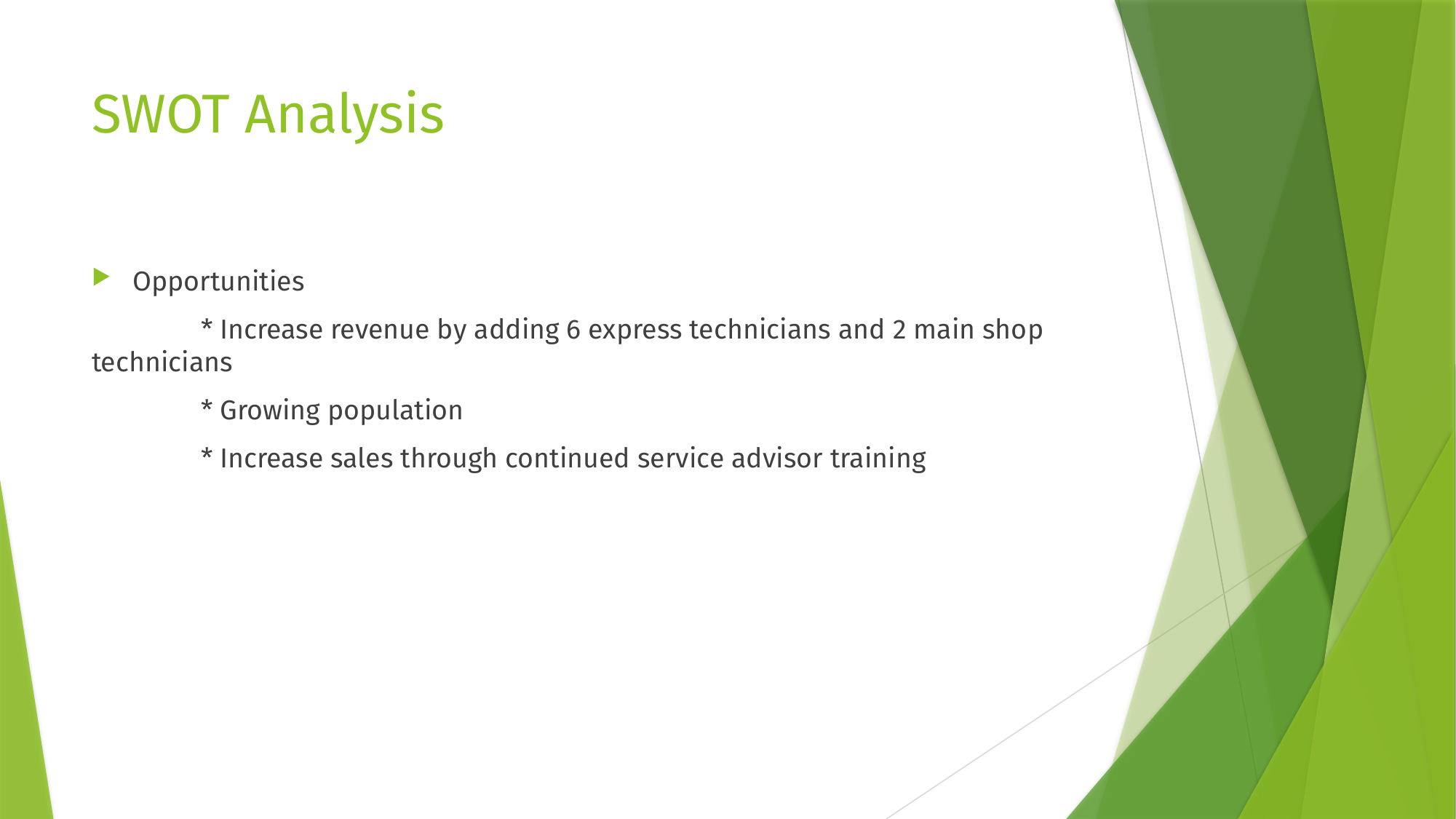

# SWOT Analysis
Opportunities
	* Increase revenue by adding 6 express technicians and 2 main shop 	technicians
	* Growing population
	* Increase sales through continued service advisor training